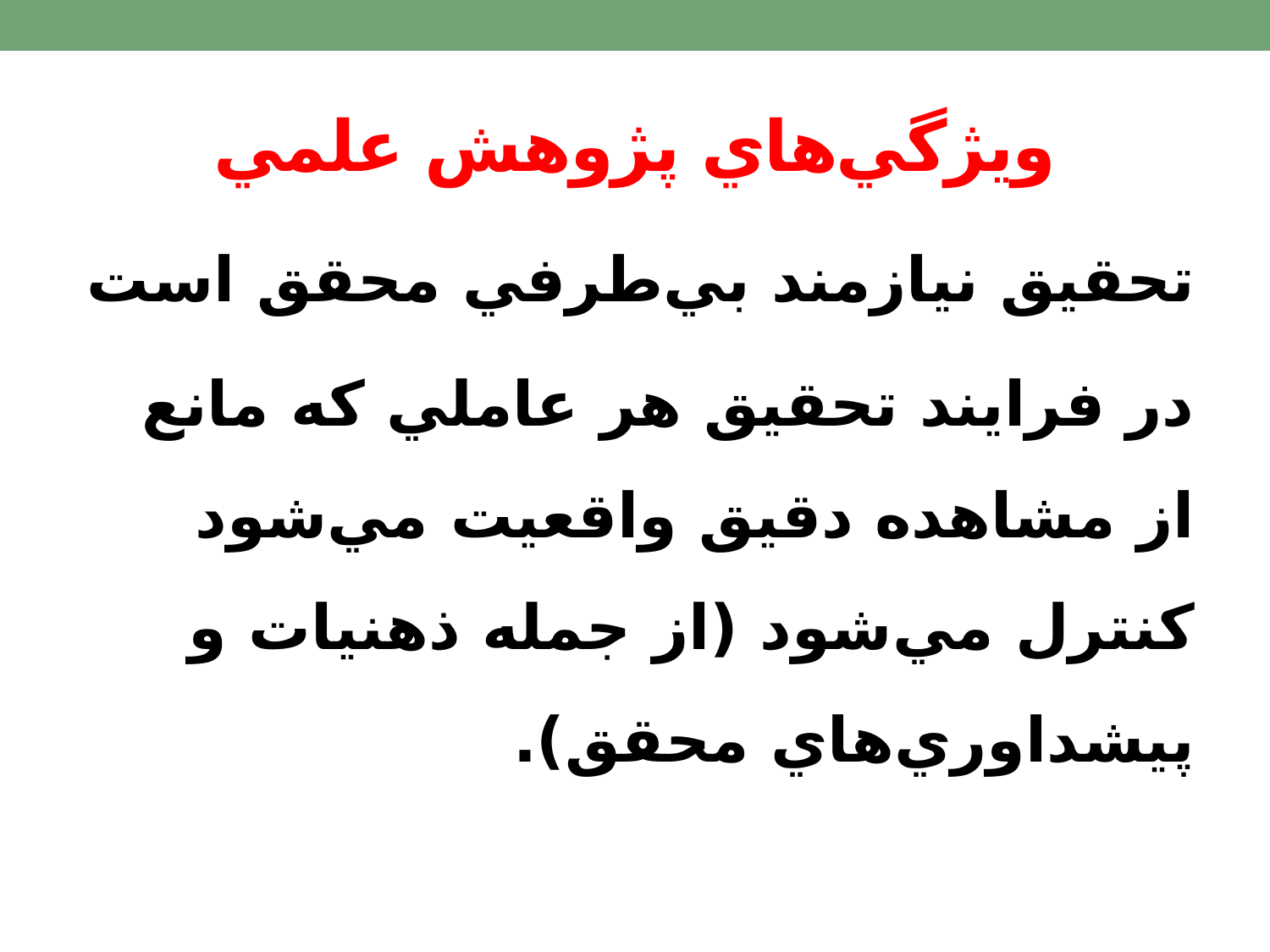

# ويژگي‌هاي پژوهش علمي
تحقيق نيازمند بي‌طرفي محقق است
در فرايند تحقيق هر عاملي كه مانع از مشاهده دقيق واقعيت مي‌شود كنترل مي‌شود (از جمله ذهنيات و پيشداوري‌هاي محقق).